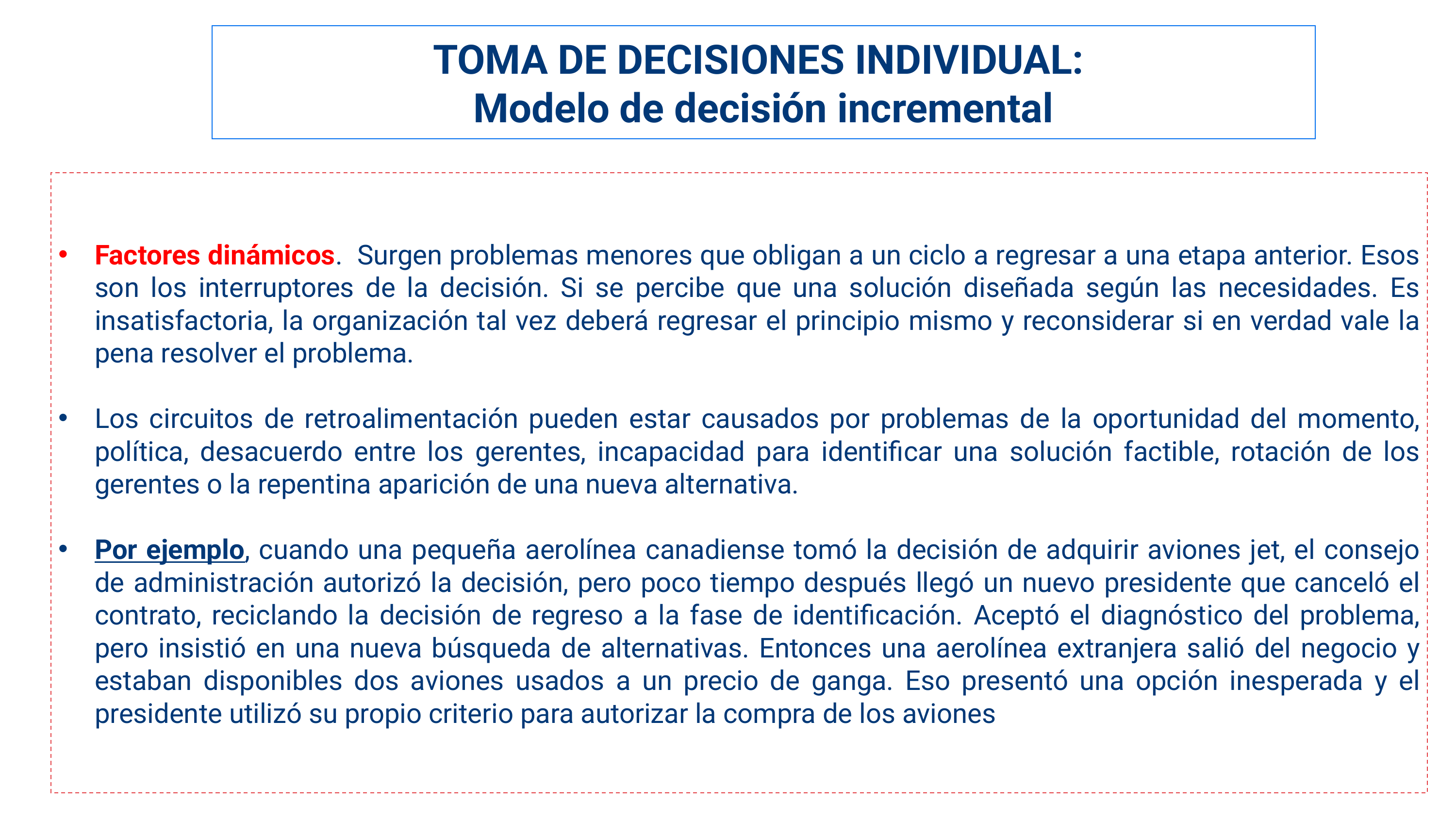

TOMA DE DECISIONES INDIVIDUAL:
Modelo de decisión incremental
Factores dinámicos.  Surgen problemas menores que obligan a un ciclo a regresar a una etapa anterior. Esos son los interruptores de la decisión. Si se percibe que una solución diseñada según las necesidades. Es insatisfactoria, la organización tal vez deberá regresar el principio mismo y reconsiderar si en verdad vale la pena resolver el problema.

Los circuitos de retroalimentación pueden estar causados por problemas de la oportunidad del momento, política, desacuerdo entre los gerentes, incapacidad para identificar una solución factible, rotación de los gerentes o la repentina aparición de una nueva alternativa.

Por ejemplo, cuando una pequeña aerolínea canadiense tomó la decisión de adquirir aviones jet, el consejo de administración autorizó la decisión, pero poco tiempo después llegó un nuevo presidente que canceló el contrato, reciclando la decisión de regreso a la fase de identificación. Aceptó el diagnóstico del problema, pero insistió en una nueva búsqueda de alternativas. Entonces una aerolínea extranjera salió del negocio y estaban disponibles dos aviones usados a un precio de ganga. Eso presentó una opción inesperada y el presidente utilizó su propio criterio para autorizar la compra de los aviones